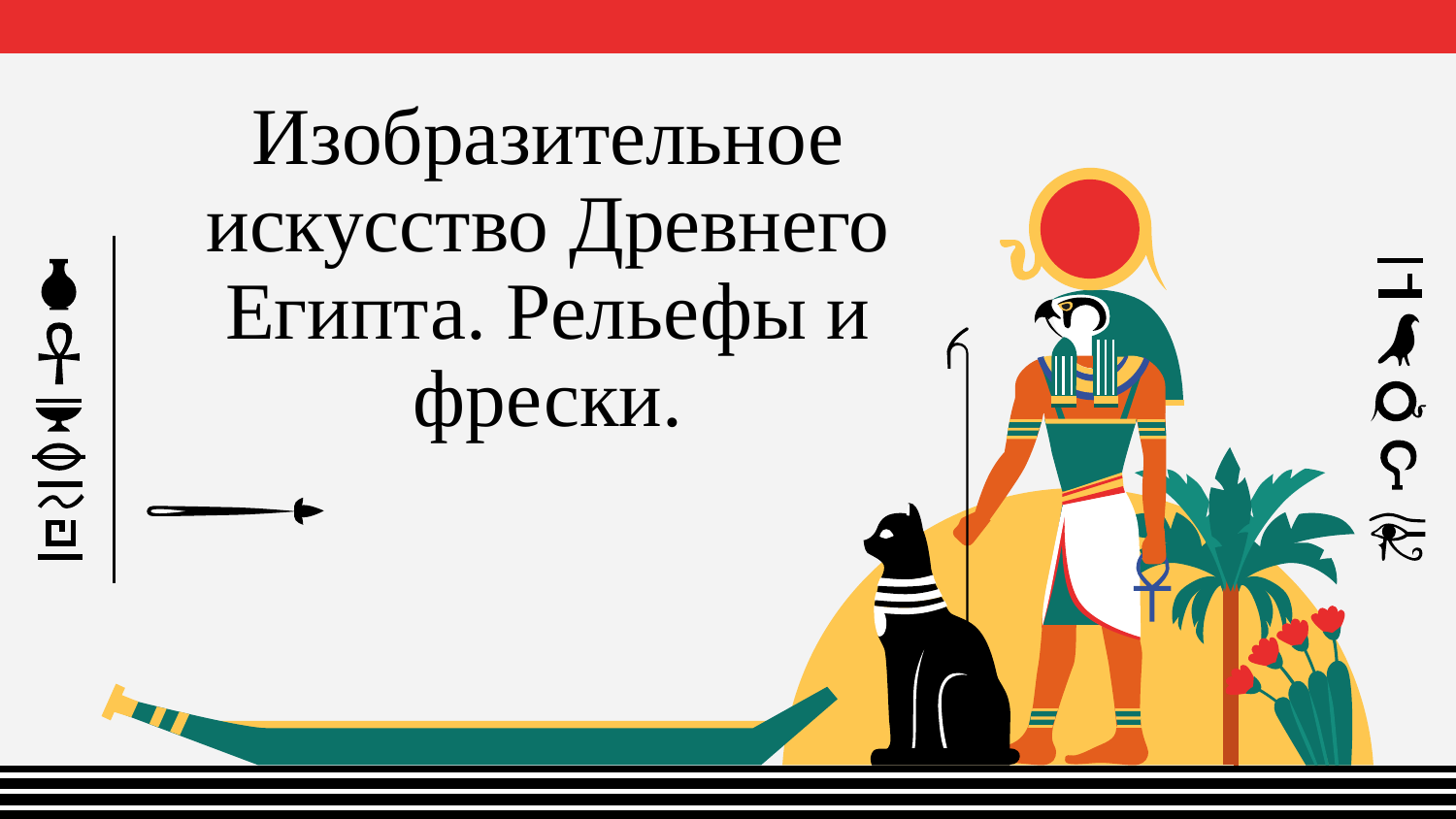

# Изобразительное искусство Древнего Египта. Рельефы и фрески.